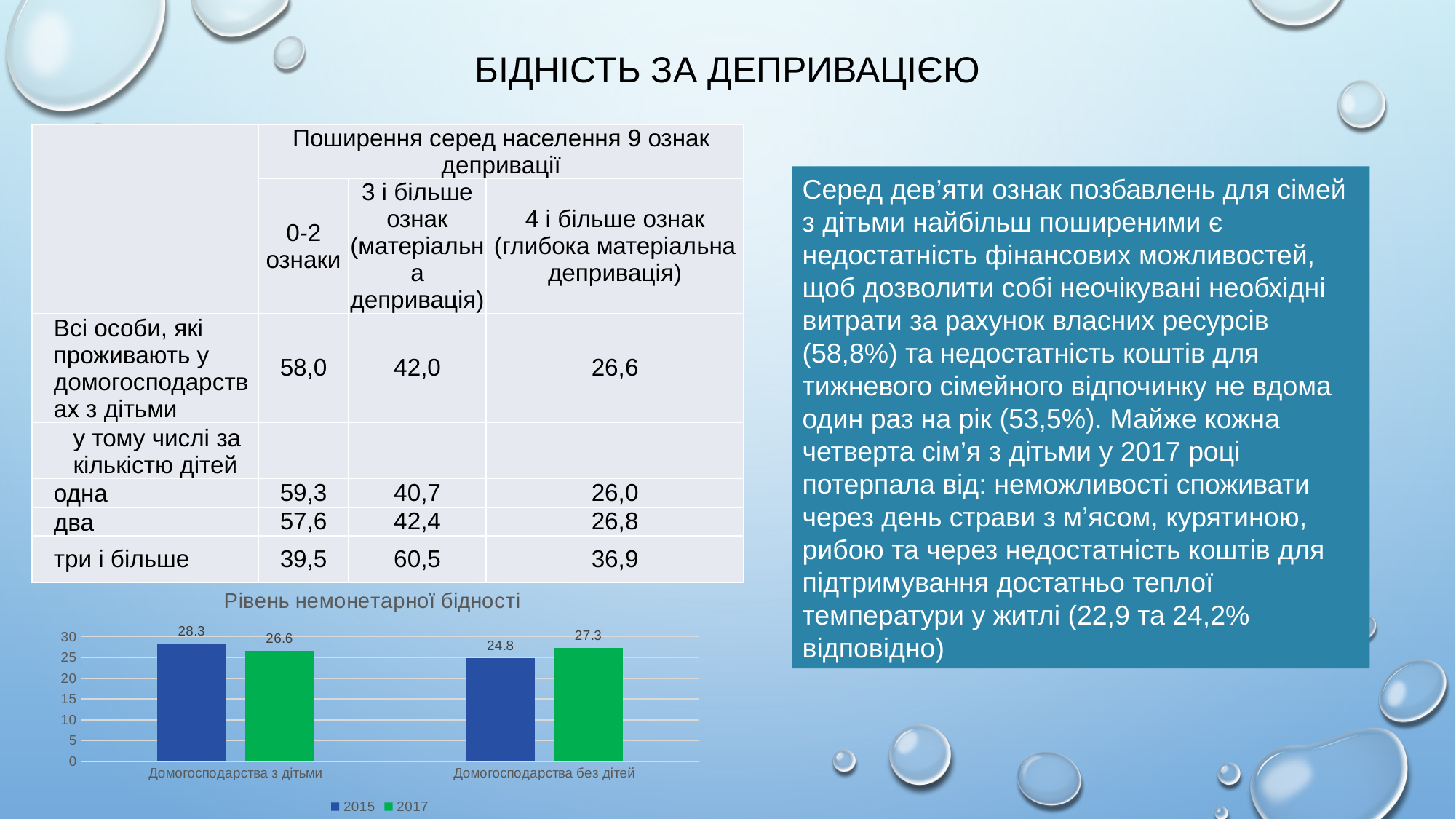

# Бідність за депривацією
|  | Поширення серед населення 9 ознак депривації |  |  |
| --- | --- | --- | --- |
|  | 0-2 ознаки | 3 і більше ознак (матеріальна депривація) | 4 і більше ознак (глибока матеріальна депривація) |
| Всі особи, які проживають у домогосподарствах з дітьми | 58,0 | 42,0 | 26,6 |
| у тому числі за кількістю дітей |  |  |  |
| одна | 59,3 | 40,7 | 26,0 |
| два | 57,6 | 42,4 | 26,8 |
| три і більше | 39,5 | 60,5 | 36,9 |
Серед дев’яти ознак позбавлень для сімей з дітьми найбільш поширеними є недостатність фінансових можливостей, щоб дозволити собі неочікувані необхідні витрати за рахунок власних ресурсів (58,8%) та недостатність коштів для тижневого сімейного відпочинку не вдома один раз на рік (53,5%). Майже кожна четверта сім’я з дітьми у 2017 році потерпала від: неможливості споживати через день страви з м’ясом, курятиною, рибою та через недостатність коштів для підтримування достатньо теплої температури у житлі (22,9 та 24,2% відповідно)

### Chart: Рівень немонетарної бідності

| Category | 2015 | 2017 |
|---|---|---|
| Домогосподарства з дітьми | 28.3 | 26.6 |
| Домогосподарства без дітей | 24.8 | 27.3 |